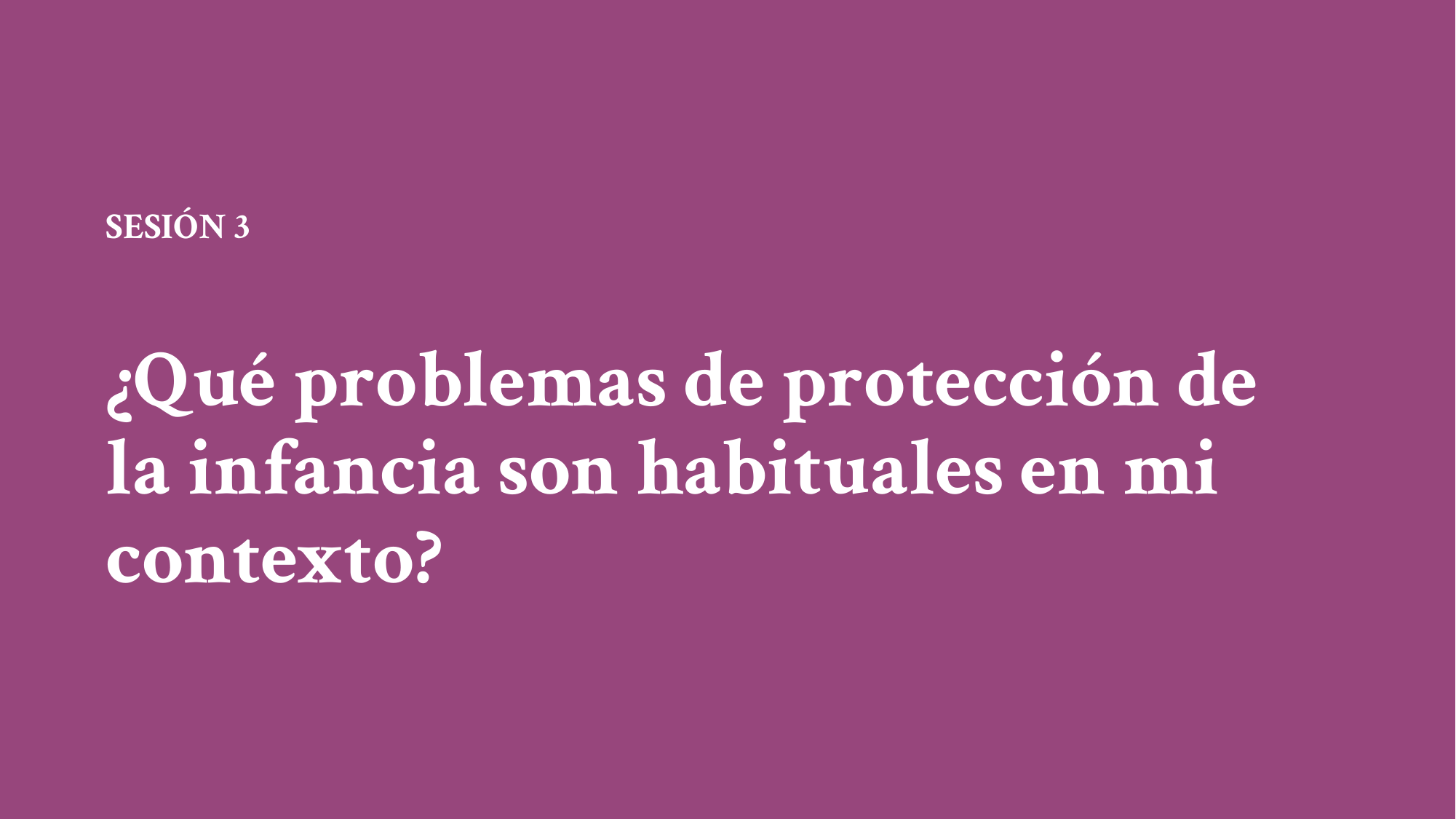

# SESIÓN 3 ¿Qué problemas de protección de la infancia son habituales en mi contexto?